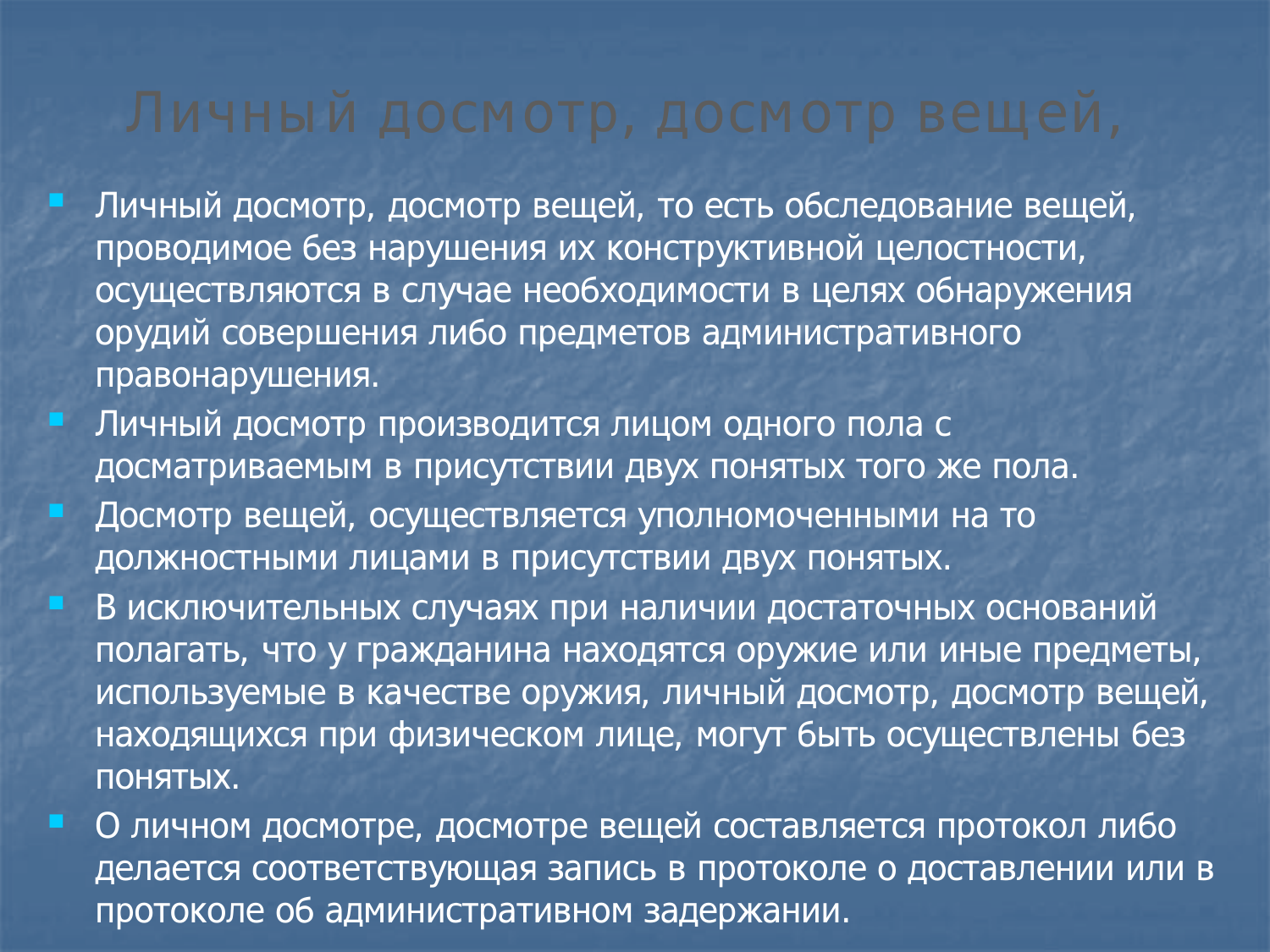

# Личный досмотр, досмотр вещей,
Личный досмотр, досмотр вещей, то есть обследование вещей, проводимое без нарушения их конструктивной целостности, осуществляются в случае необходимости в целях обнаружения орудий совершения либо предметов административного правонарушения.
Личный досмотр производится лицом одного пола с досматриваемым в присутствии двух понятых того же пола.
Досмотр вещей, осуществляется уполномоченными на то должностными лицами в присутствии двух понятых.
В исключительных случаях при наличии достаточных оснований полагать, что у гражданина находятся оружие или иные предметы, используемые в качестве оружия, личный досмотр, досмотр вещей, находящихся при физическом лице, могут быть осуществлены без понятых.
О личном досмотре, досмотре вещей составляется протокол либо делается соответствующая запись в протоколе о доставлении или в протоколе об административном задержании.